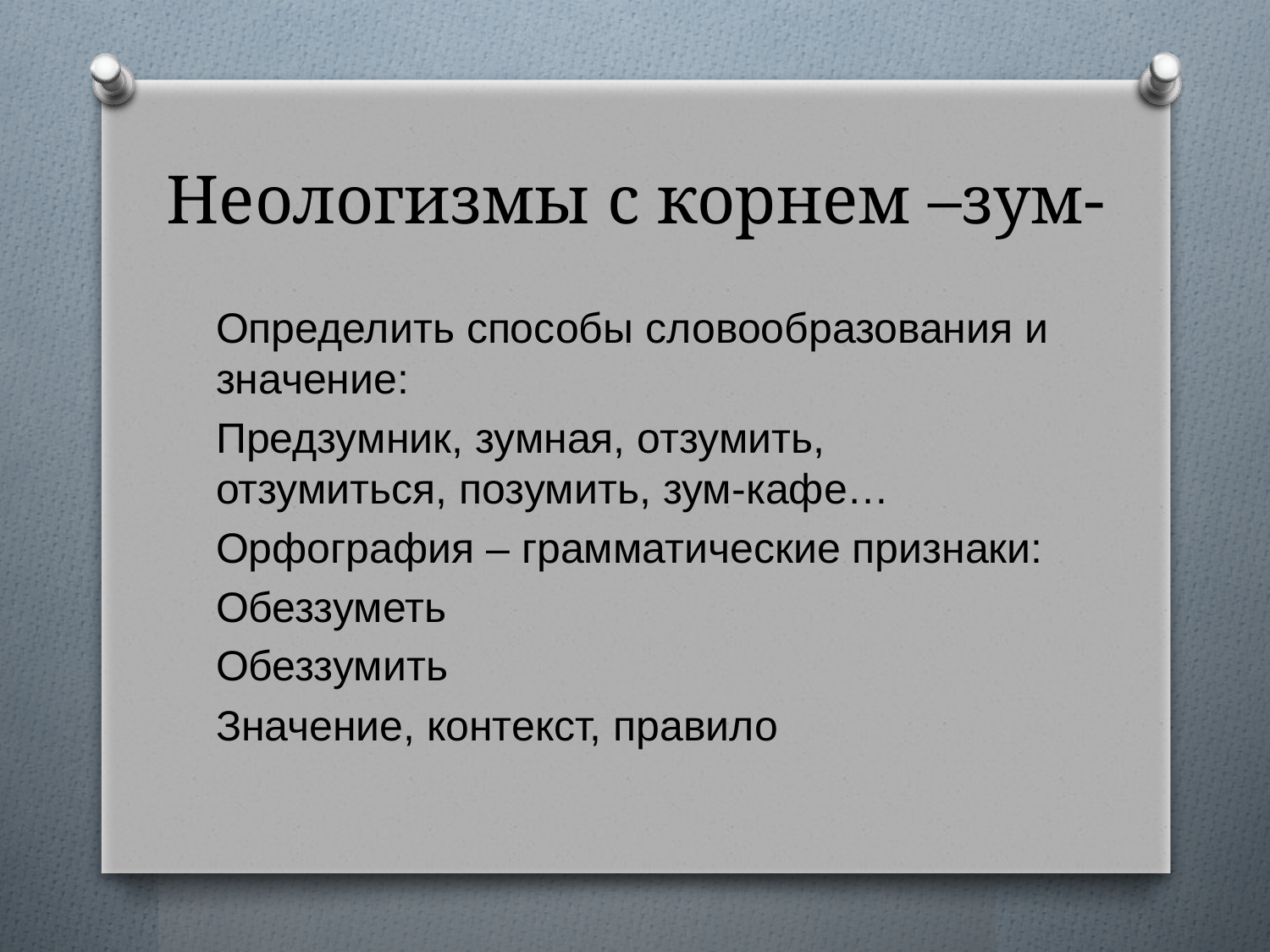

# Неологизмы с корнем –зум-
Определить способы словообразования и значение:
Предзумник, зумная, отзумить, отзумиться, позумить, зум-кафе…
Орфография – грамматические признаки:
Обеззуметь
Обеззумить
Значение, контекст, правило